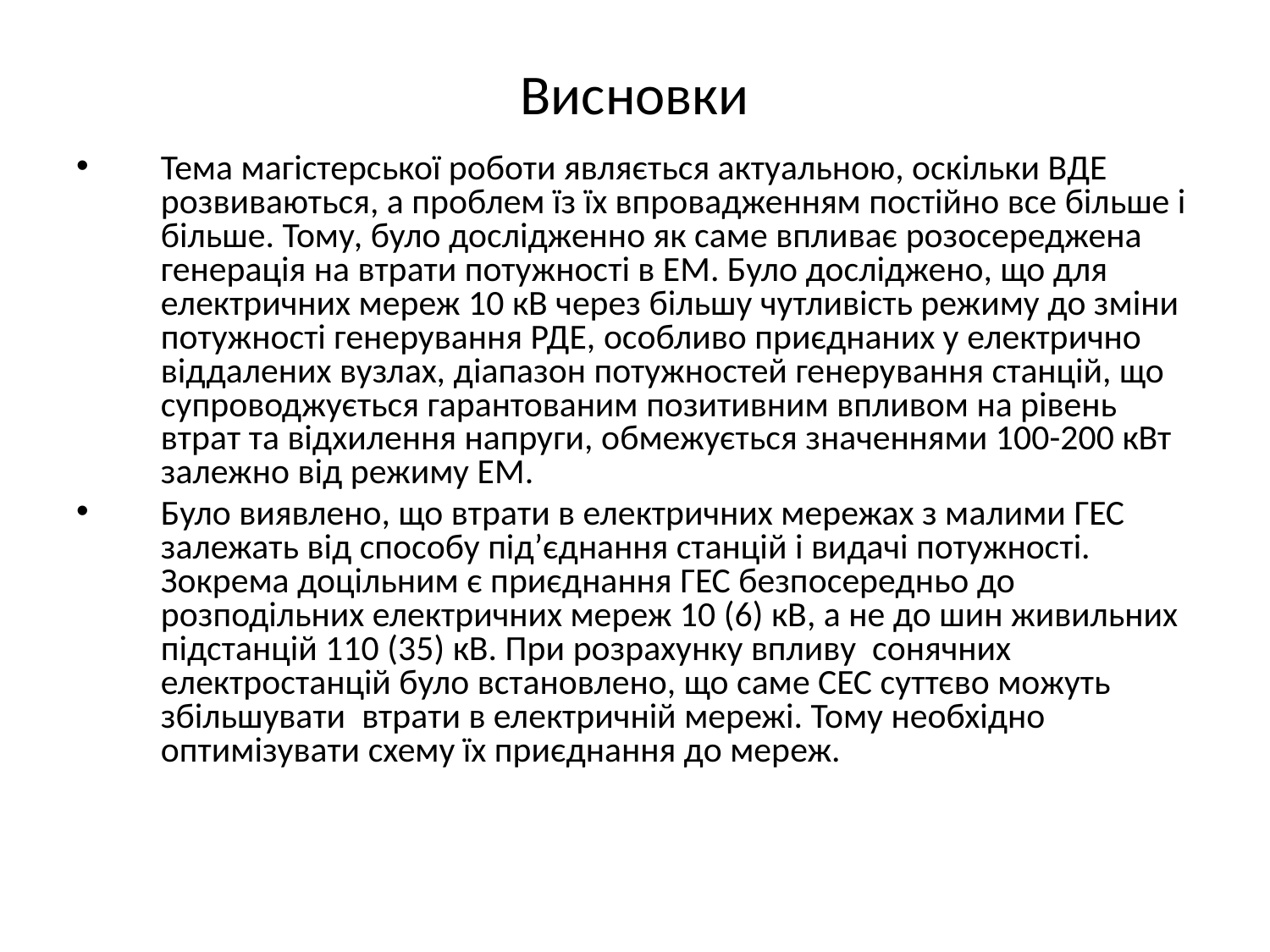

# Висновки
Тема магістерської роботи являється актуальною, оскільки ВДЕ розвиваються, а проблем їз їх впровадженням постійно все більше і більше. Тому, було дослідженно як саме впливає розосереджена генерація на втрати потужності в ЕМ. Було досліджено, що для електричних мереж 10 кВ через більшу чутливість режиму до зміни потужності генерування РДЕ, особливо приєднаних у електрично віддалених вузлах, діапазон потужностей генерування станцій, що супроводжується гарантованим позитивним впливом на рівень втрат та відхилення напруги, обмежується значеннями 100-200 кВт залежно від режиму ЕМ.
Було виявлено, що втрати в електричних мережах з малими ГЕС залежать від способу під’єднання станцій і видачі потужності. Зокрема доцільним є приєднання ГЕС безпосередньо до розподільних електричних мереж 10 (6) кВ, а не до шин живильних підстанцій 110 (35) кВ. При розрахунку впливу  сонячних електростанцій було встановлено, що саме СЕС суттєво можуть збільшувати  втрати в електричній мережі. Тому необхідно оптимізувати схему їх приєднання до мереж.